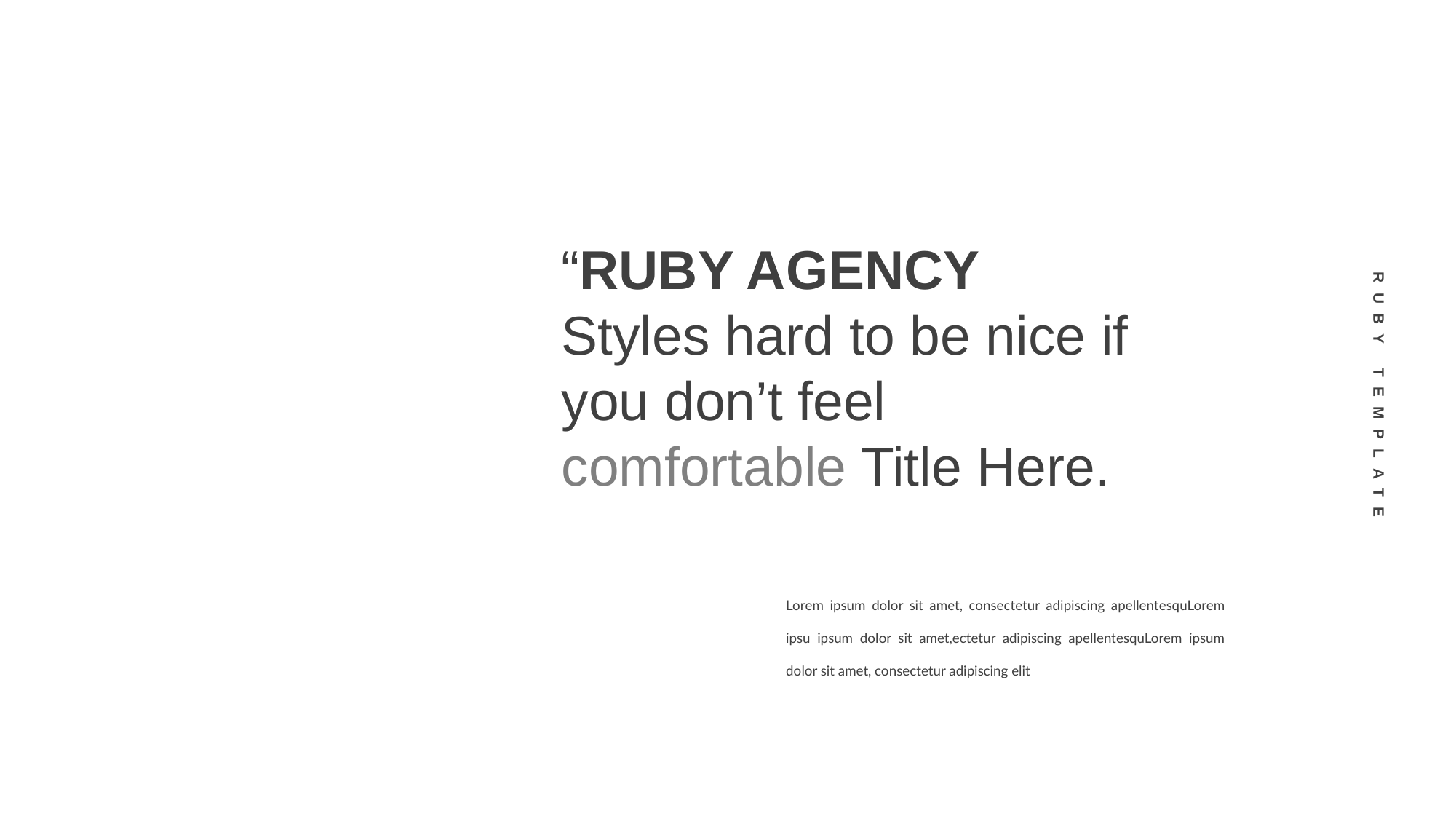

“RUBY AGENCY Styles hard to be nice if you don’t feel comfortable Title Here.
RUBY TEMPLATE
Lorem ipsum dolor sit amet, consectetur adipiscing apellentesquLorem ipsu ipsum dolor sit amet,ectetur adipiscing apellentesquLorem ipsum dolor sit amet, consectetur adipiscing elit